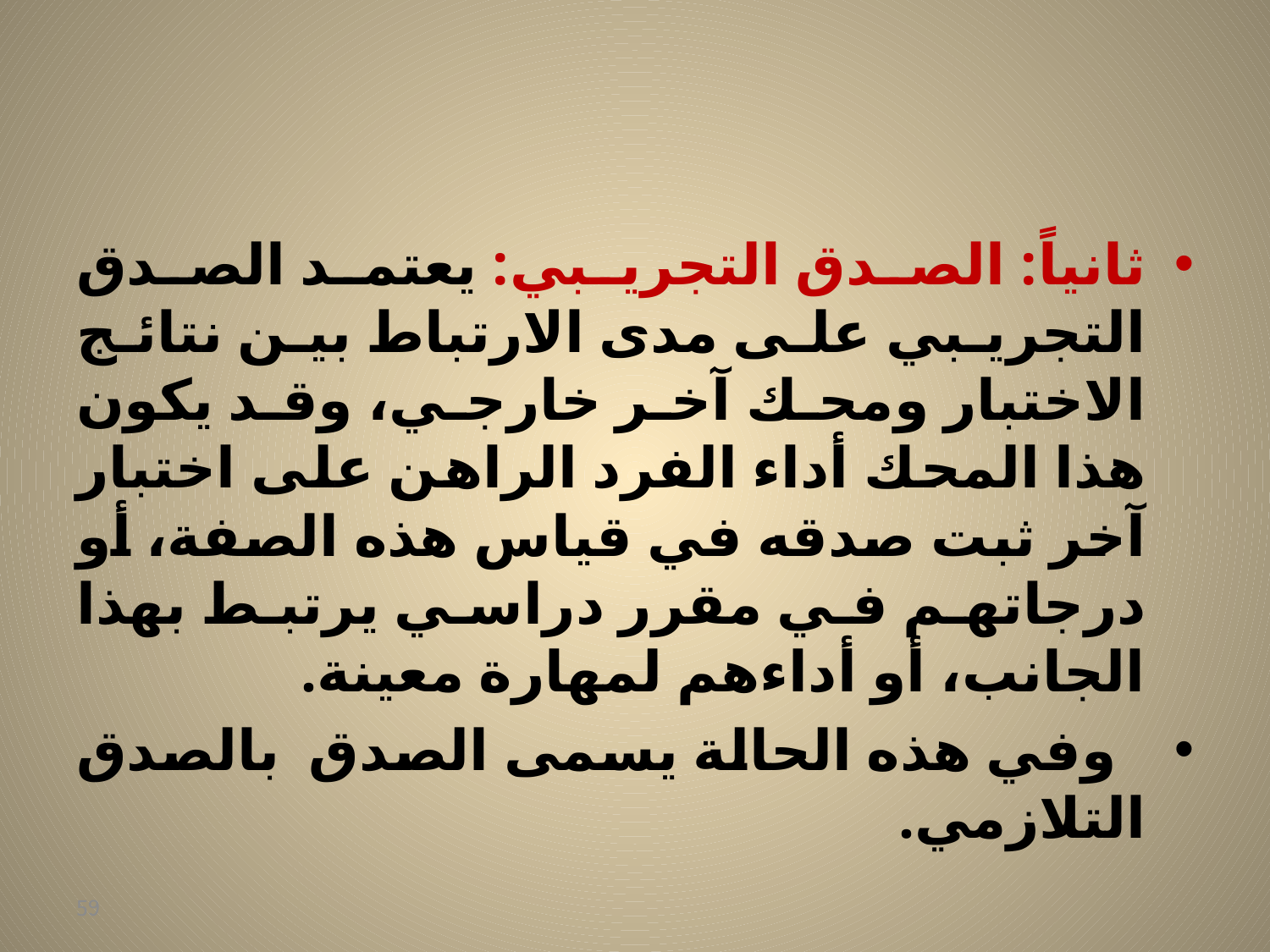

#
ثانياً: الصدق التجريبي: يعتمد الصدق التجريبي على مدى الارتباط بين نتائج الاختبار ومحك آخر خارجي، وقد يكون هذا المحك أداء الفرد الراهن على اختبار آخر ثبت صدقه في قياس هذه الصفة، أو درجاتهم في مقرر دراسي يرتبط بهذا الجانب، أو أداءهم لمهارة معينة.
  وفي هذه الحالة يسمى الصدق  بالصدق التلازمي.
59